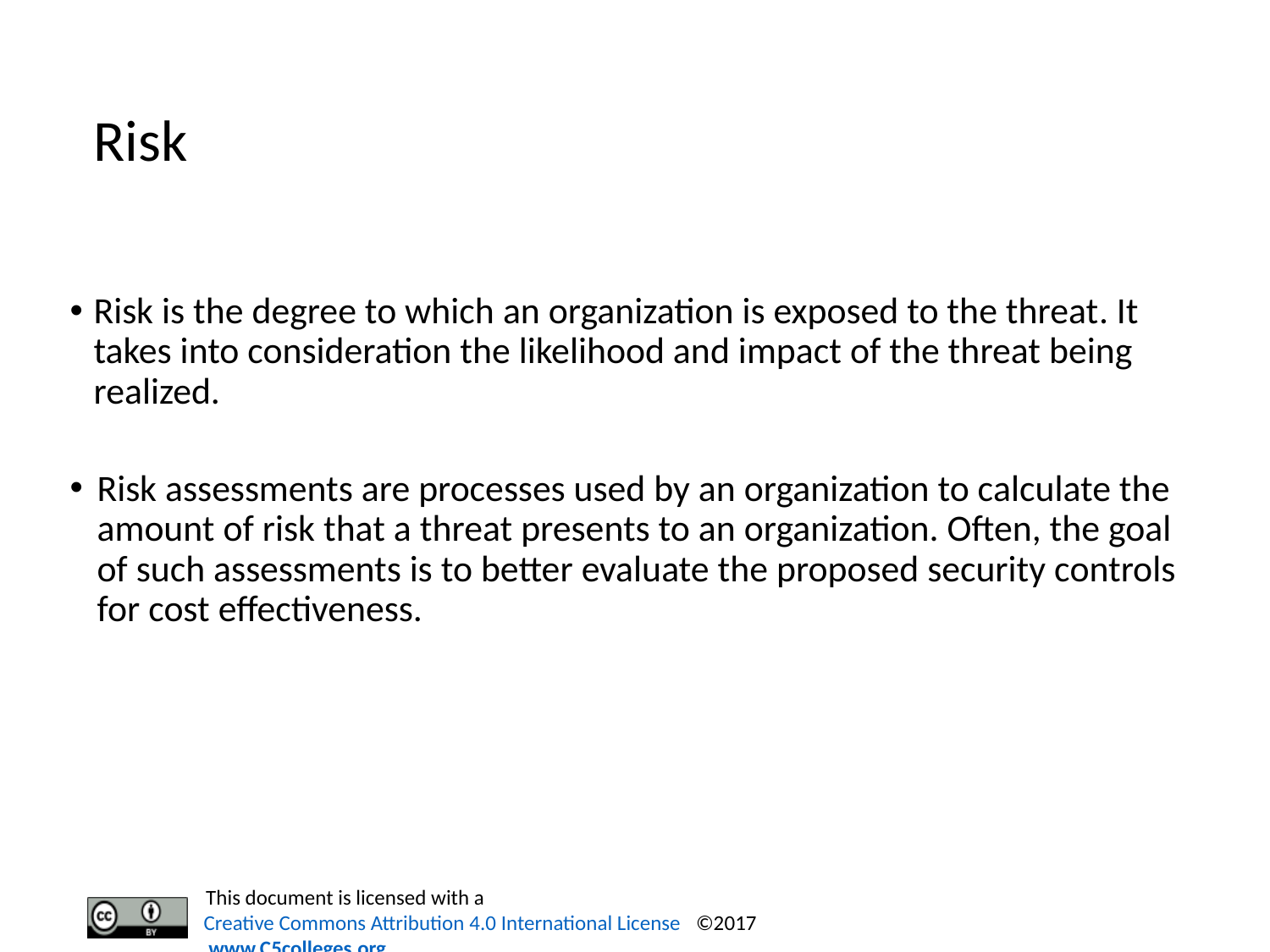

# Risk
Risk is the degree to which an organization is exposed to the threat. It takes into consideration the likelihood and impact of the threat being realized.
Risk assessments are processes used by an organization to calculate the amount of risk that a threat presents to an organization. Often, the goal of such assessments is to better evaluate the proposed security controls for cost effectiveness.